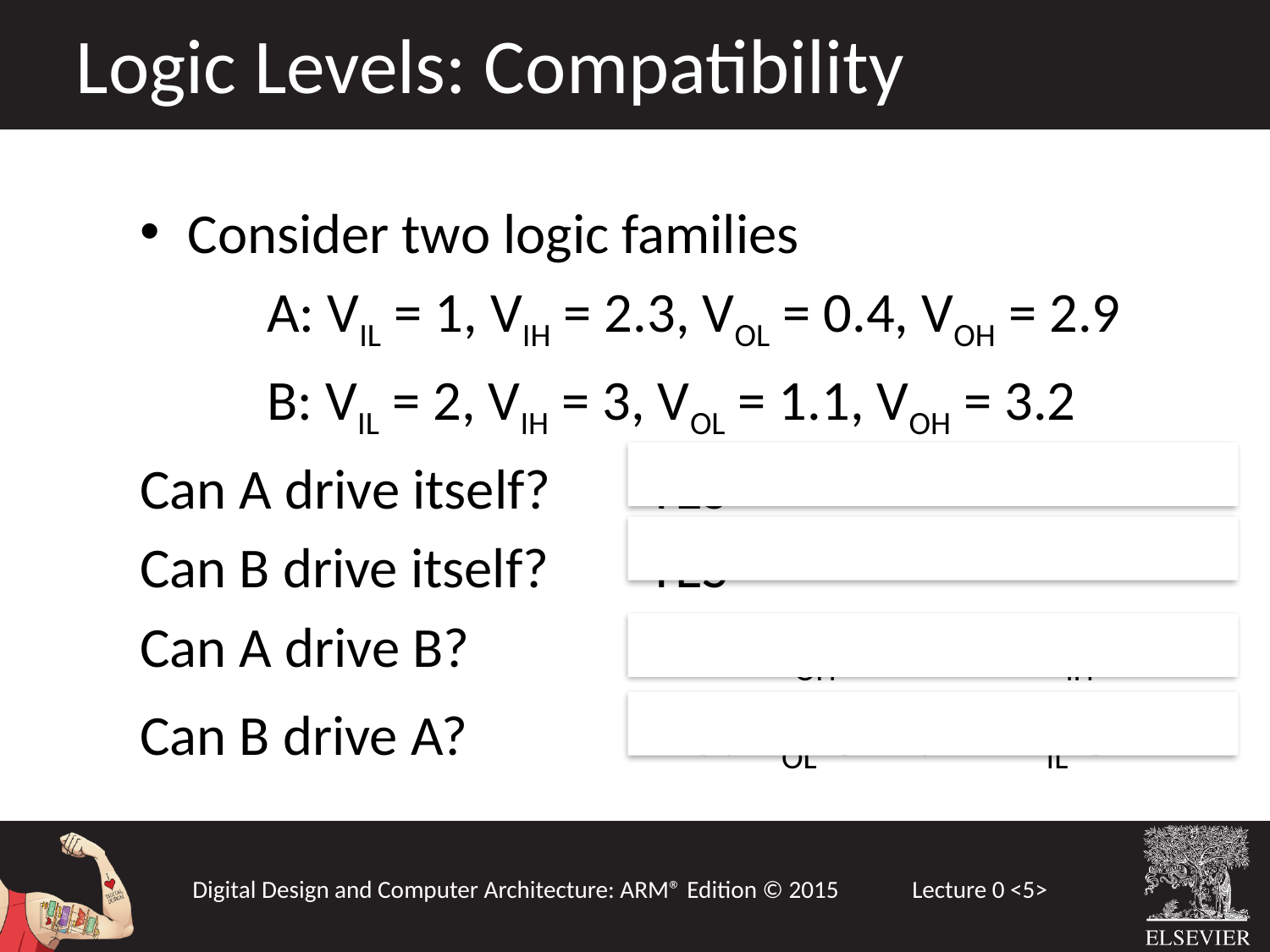

Logic Levels: Compatibility
Consider two logic families
	A: VIL = 1, VIH = 2.3, VOL = 0.4, VOH = 2.9
	B: VIL = 2, VIH = 3, VOL = 1.1, VOH = 3.2
Can A drive itself?	YES
Can B drive itself?	YES
Can A drive B?		NO:  VOH of 2.9 < VIH of 3
Can B drive A?		NO: VOL of 1.1 > VIL of 1